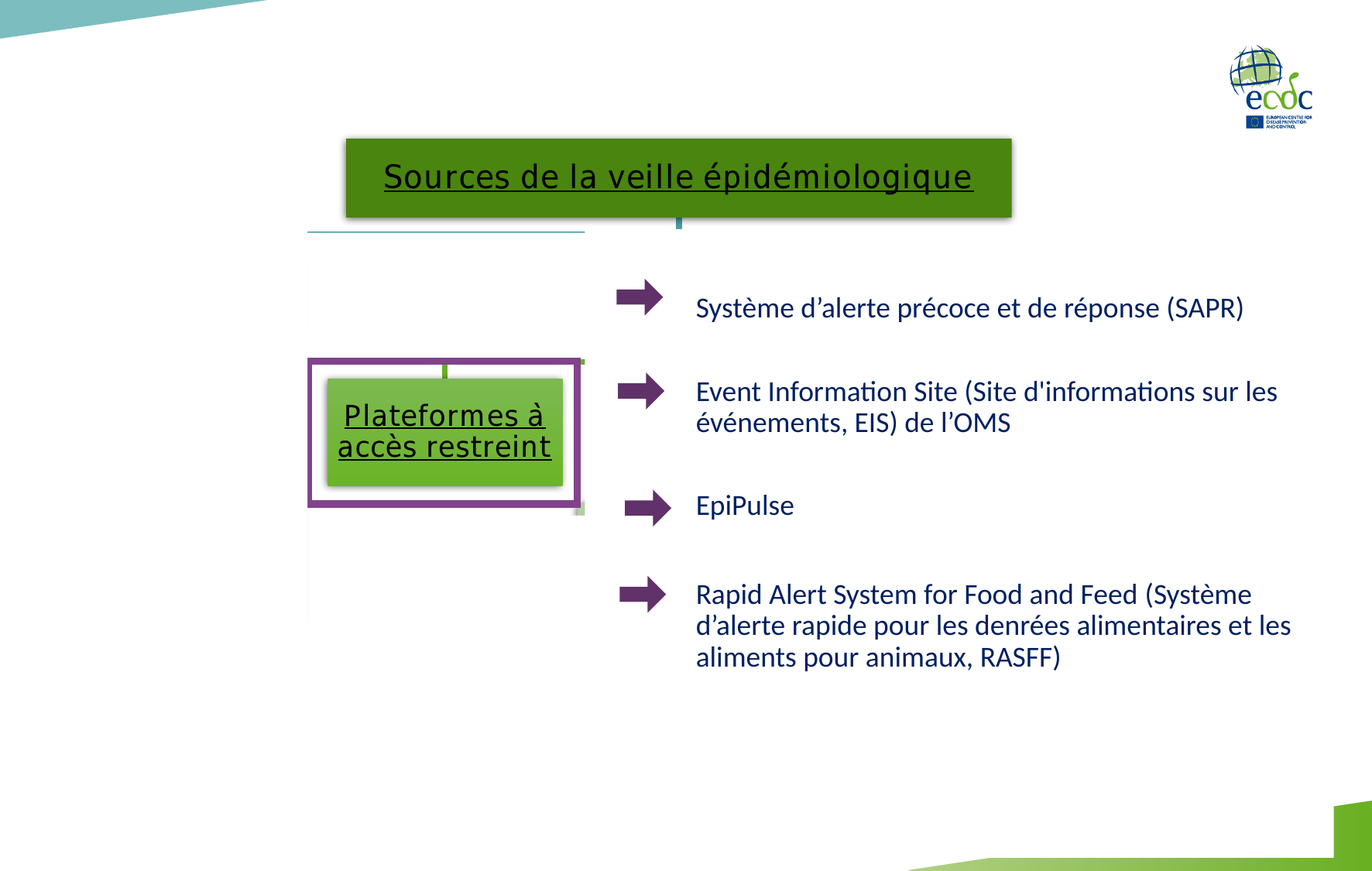

Sources de la veille épidémiologique
Surveillance fondée sur les indicateurs (SFI)
Systèmes de surveillance nationaux/régionaux
Surveillance fondée sur les événements (SFE)
Sources publiques officielles
Sources informelles
Agrégateurs de contenu web
Modérés
Automatiques
Réseaux sociaux
Surveillance manuelle
Surveillance automatisée
Plateformes à accès restreint

Système d’alerte précoce et de réponse (SAPR)

Event Information Site (Site d'informations sur les événements, EIS) de l’OMS

EpiPulse

Rapid Alert System for Food and Feed (Système d’alerte rapide pour les denrées alimentaires et les aliments pour animaux, RASFF)

15